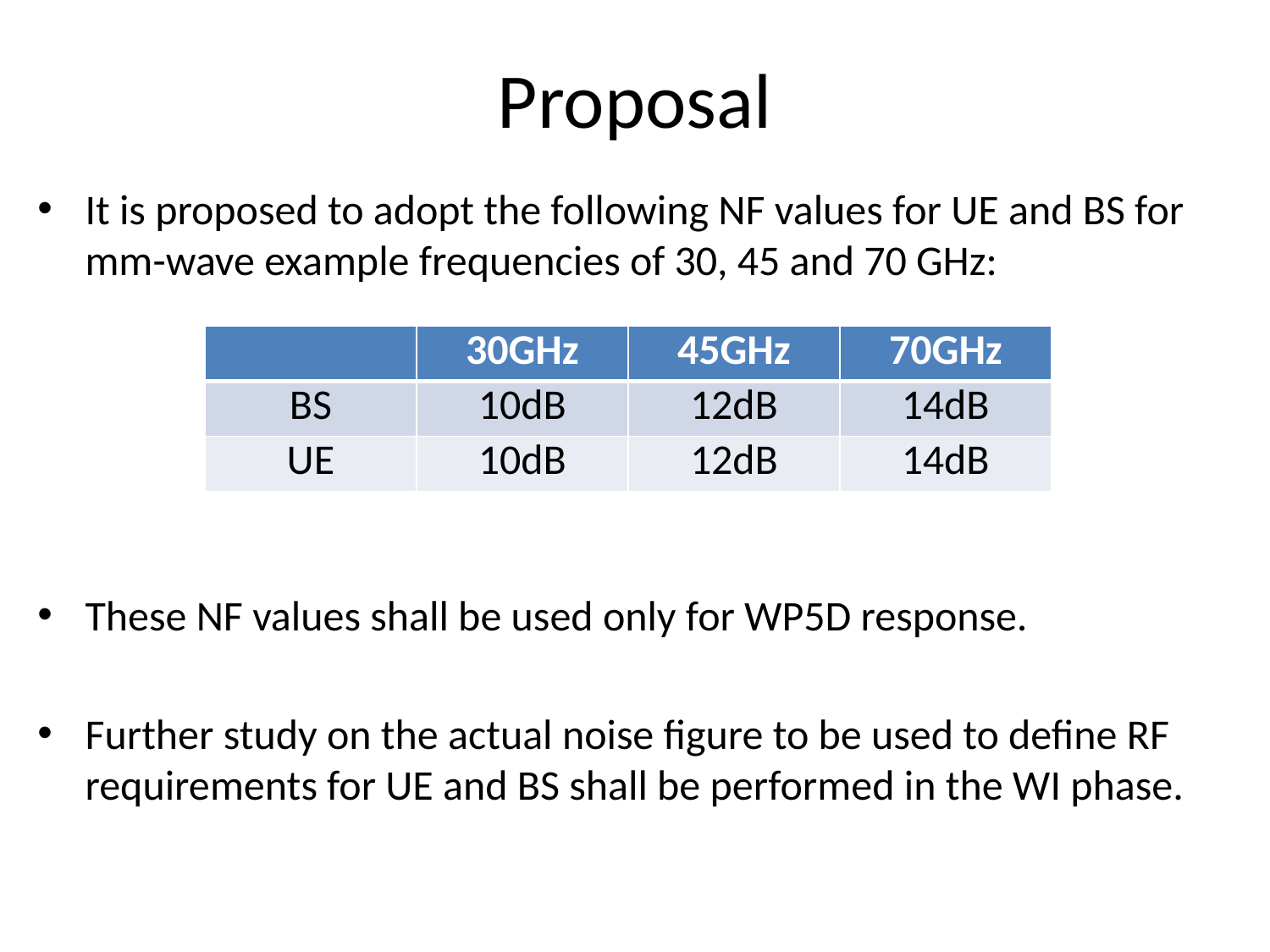

# Proposal
It is proposed to adopt the following NF values for UE and BS for mm-wave example frequencies of 30, 45 and 70 GHz:

These NF values shall be used only for WP5D response.

Further study on the actual noise figure to be used to define RF requirements for UE and BS shall be performed in the WI phase.

|  | 30GHz | 45GHz | 70GHz |
| --- | --- | --- | --- |
| BS | 10dB | 12dB | 14dB |
| UE | 10dB | 12dB | 14dB |